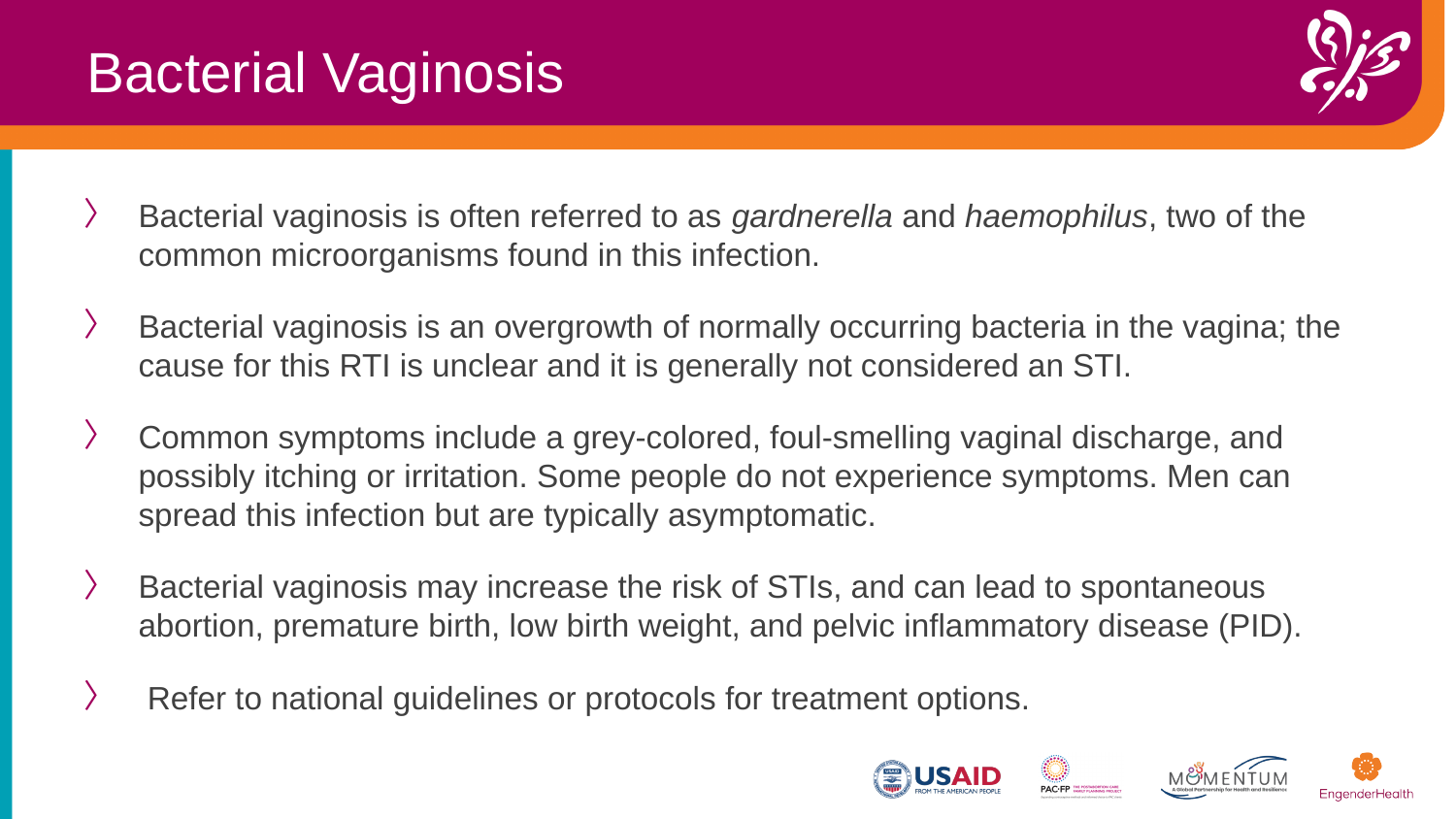

Bacterial Vaginosis
Bacterial vaginosis is often referred to as gardnerella and haemophilus, two of the common microorganisms found in this infection.
Bacterial vaginosis is an overgrowth of normally occurring bacteria in the vagina; the cause for this RTI is unclear and it is generally not considered an STI. ​
Common symptoms include a grey-colored, foul-smelling vaginal discharge, and possibly itching or irritation. Some people do not experience symptoms. Men can spread this infection but are typically asymptomatic.
Bacterial vaginosis may increase the risk of STIs, and can lead to spontaneous abortion, premature birth, low birth weight, and pelvic inflammatory disease (PID).
 ​Refer to national guidelines or protocols for treatment options.